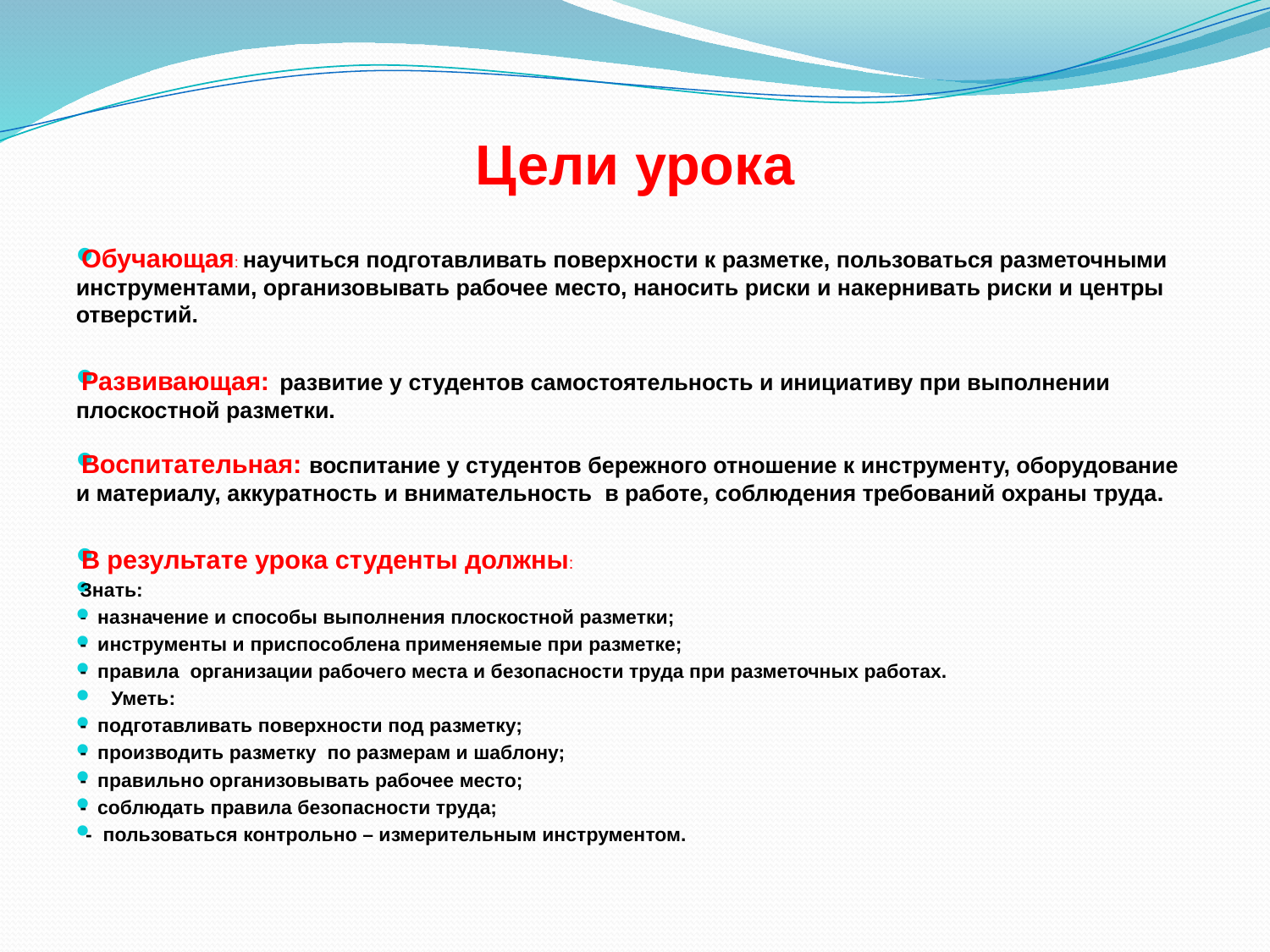

# Цели урока
Обучающая: научиться подготавливать поверхности к разметке, пользоваться разметочными инструментами, организовывать рабочее место, наносить риски и накернивать риски и центры отверстий.

Развивающая:  развитие у студентов самостоятельность и инициативу при выполнении плоскостной разметки.

Воспитательная: воспитание у студентов бережного отношение к инструменту, оборудование и материалу, аккуратность и внимательность  в работе, соблюдения требований охраны труда.

В результате урока студенты должны:
Знать:
-  назначение и способы выполнения плоскостной разметки;
-  инструменты и приспособлена применяемые при разметке;
-  правила  организации рабочего места и безопасности труда при разметочных работах.
Уметь:
-  подготавливать поверхности под разметку;
-  производить разметку  по размерам и шаблону;
-  правильно организовывать рабочее место;
-  соблюдать правила безопасности труда;
 -  пользоваться контрольно – измерительным инструментом.